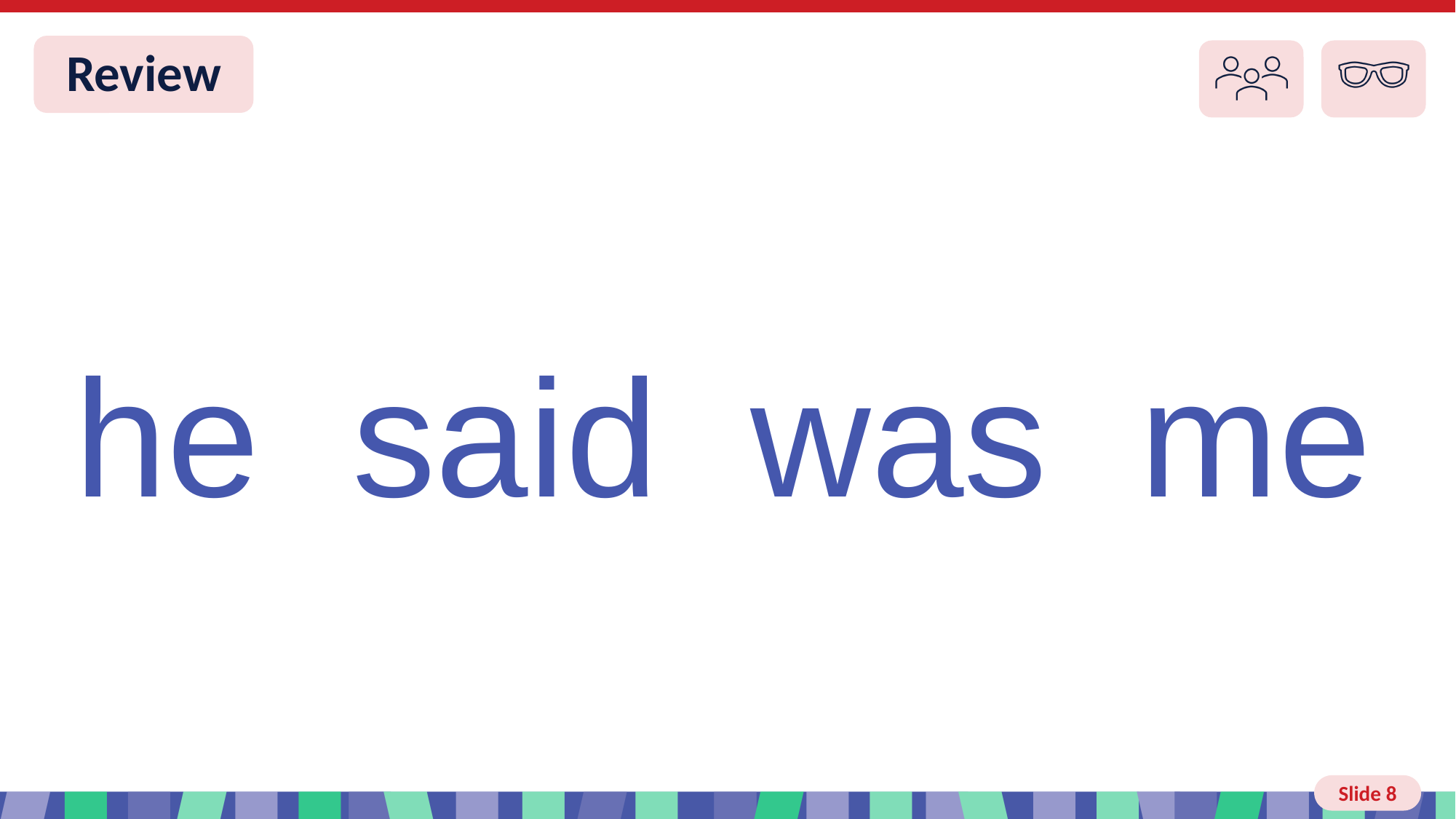

# Slide 8 Review
he  said  was  me